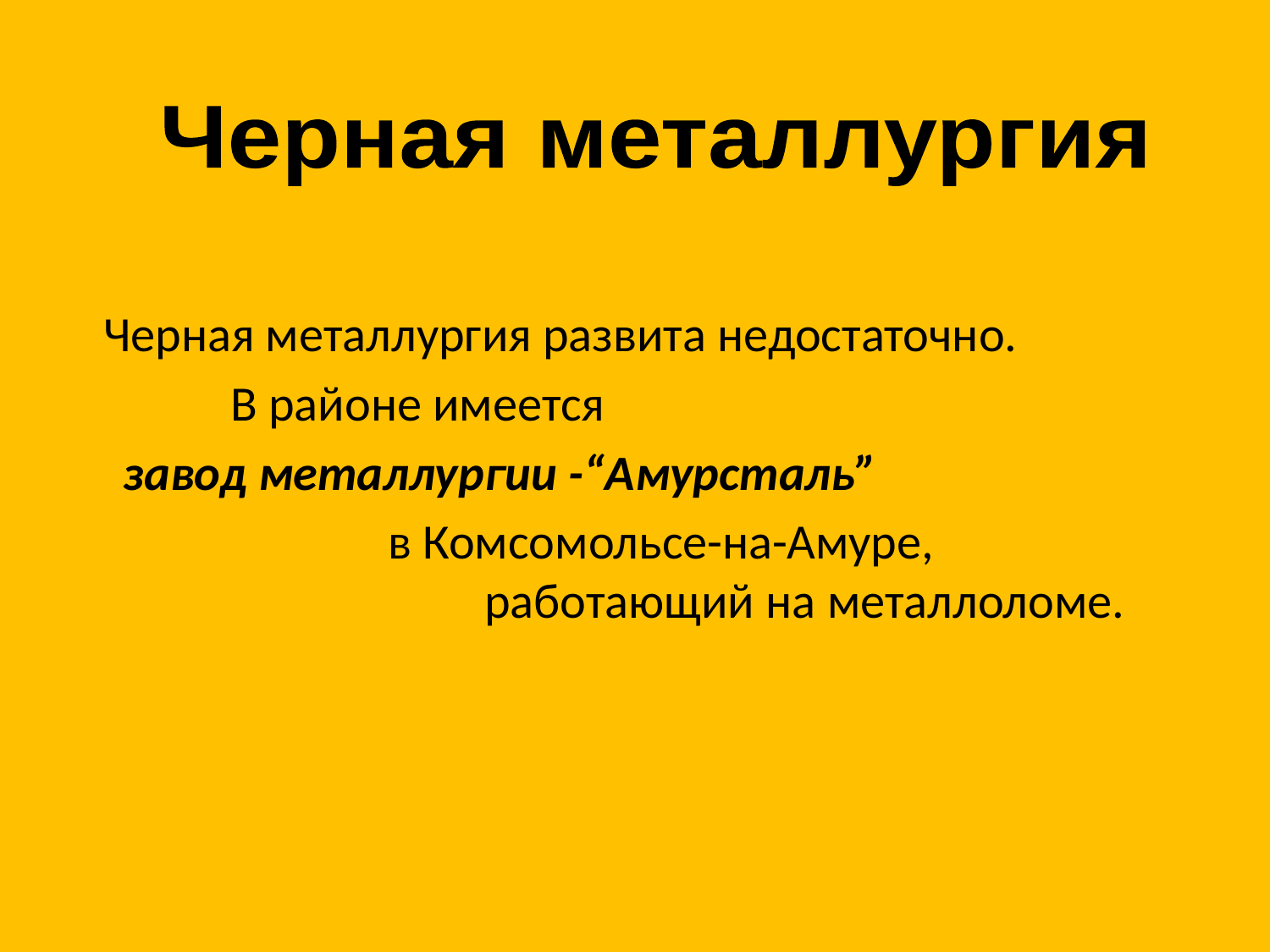

Черная металлургия
	Черная металлургия развита недостаточно.
		В районе имеется
      завод металлургии -“Амурсталь”
		              в Комсомольсе-на-Амуре,      	       			работающий на металлоломе.